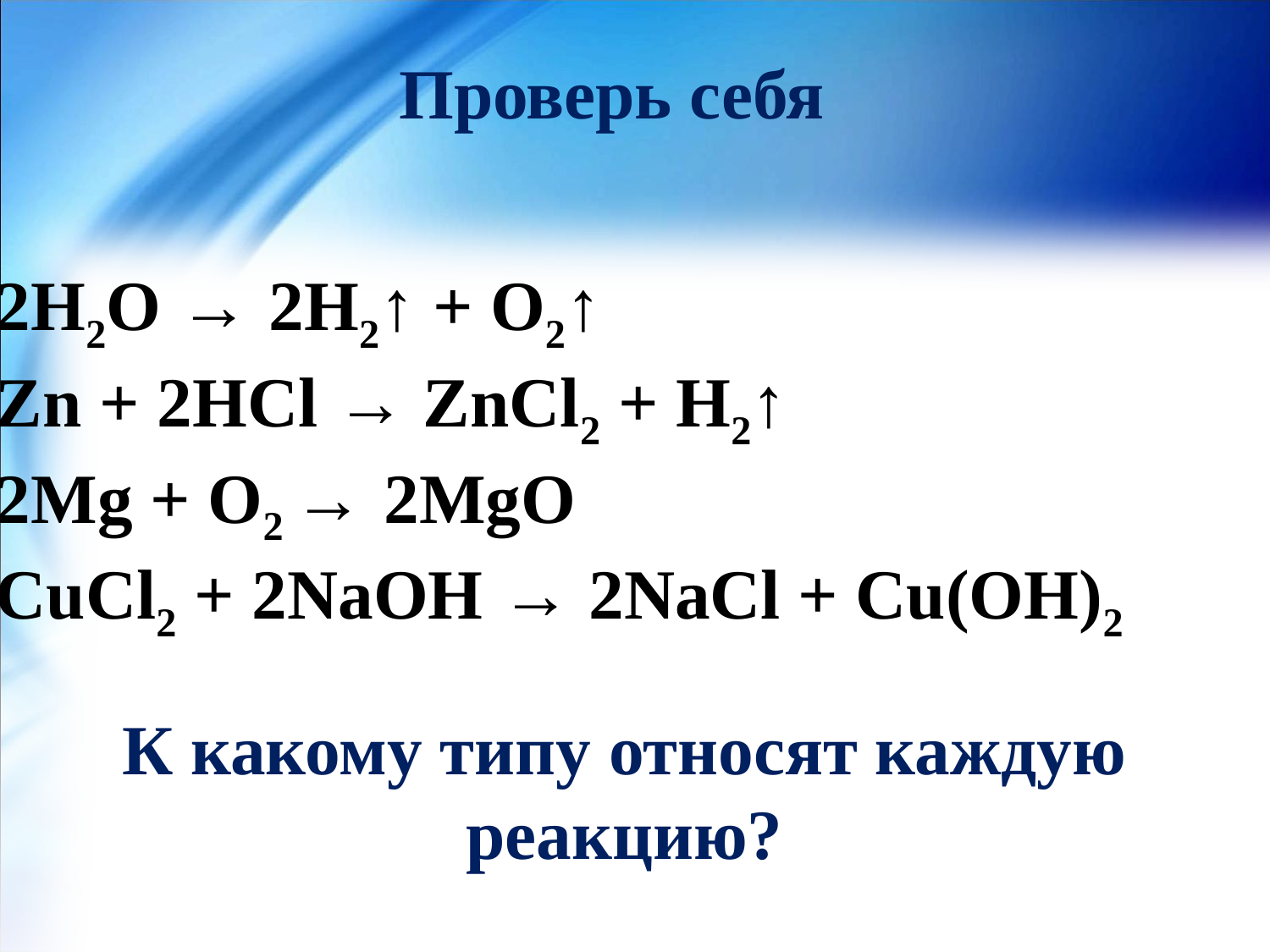

Проверь себя
1) 2Н2О → 2Н2↑ + О2↑
2) Zn + 2HCl → ZnCl2 + H2↑
3) 2Mg + O2 → 2MgO
4) CuCl2 + 2NaOH → 2NaCl + Cu(OH)2
К какому типу относят каждую реакцию?